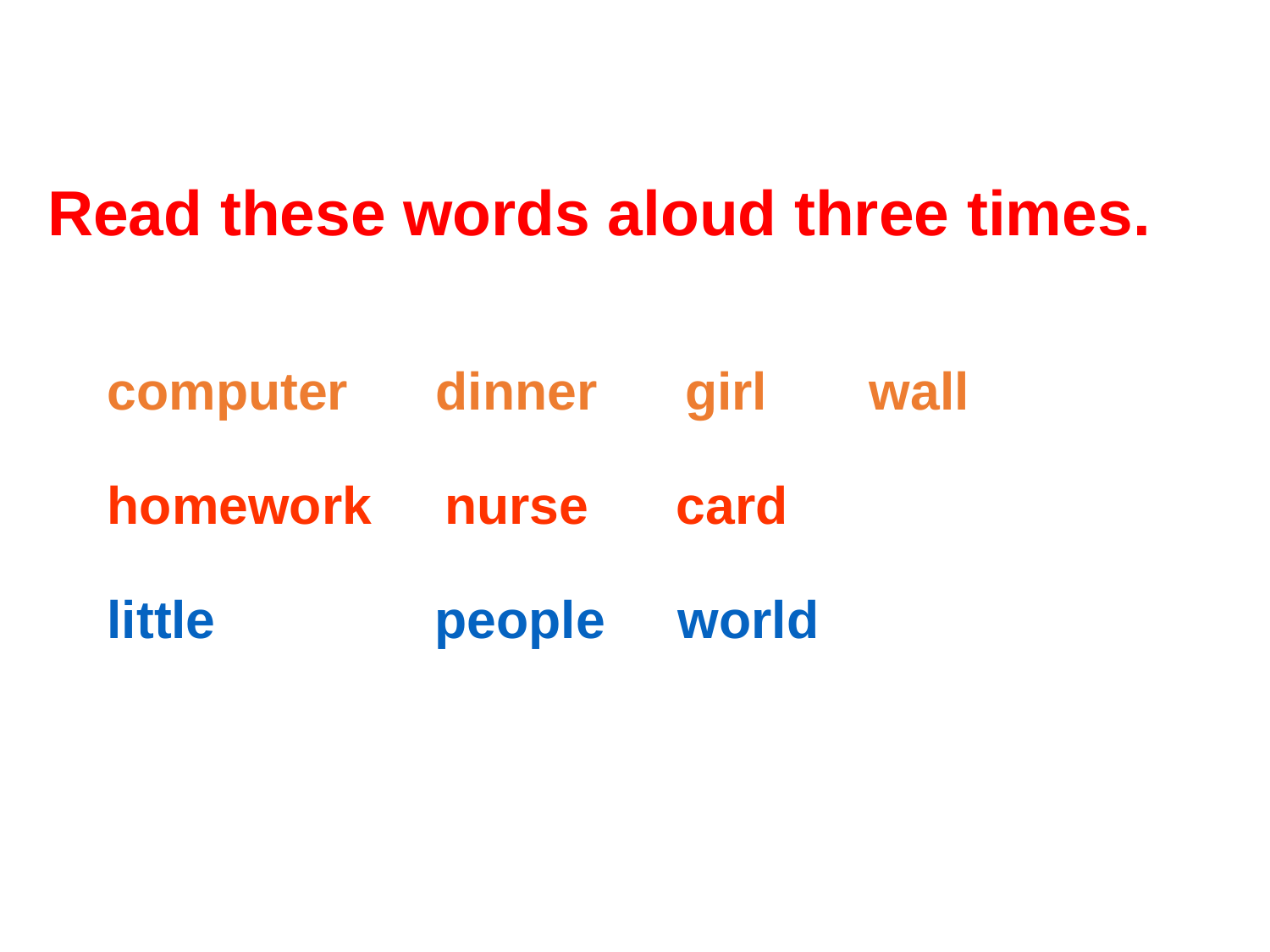

Read these words aloud three times.
computer      dinner      girl       wall
homework     nurse      card
little               people     world